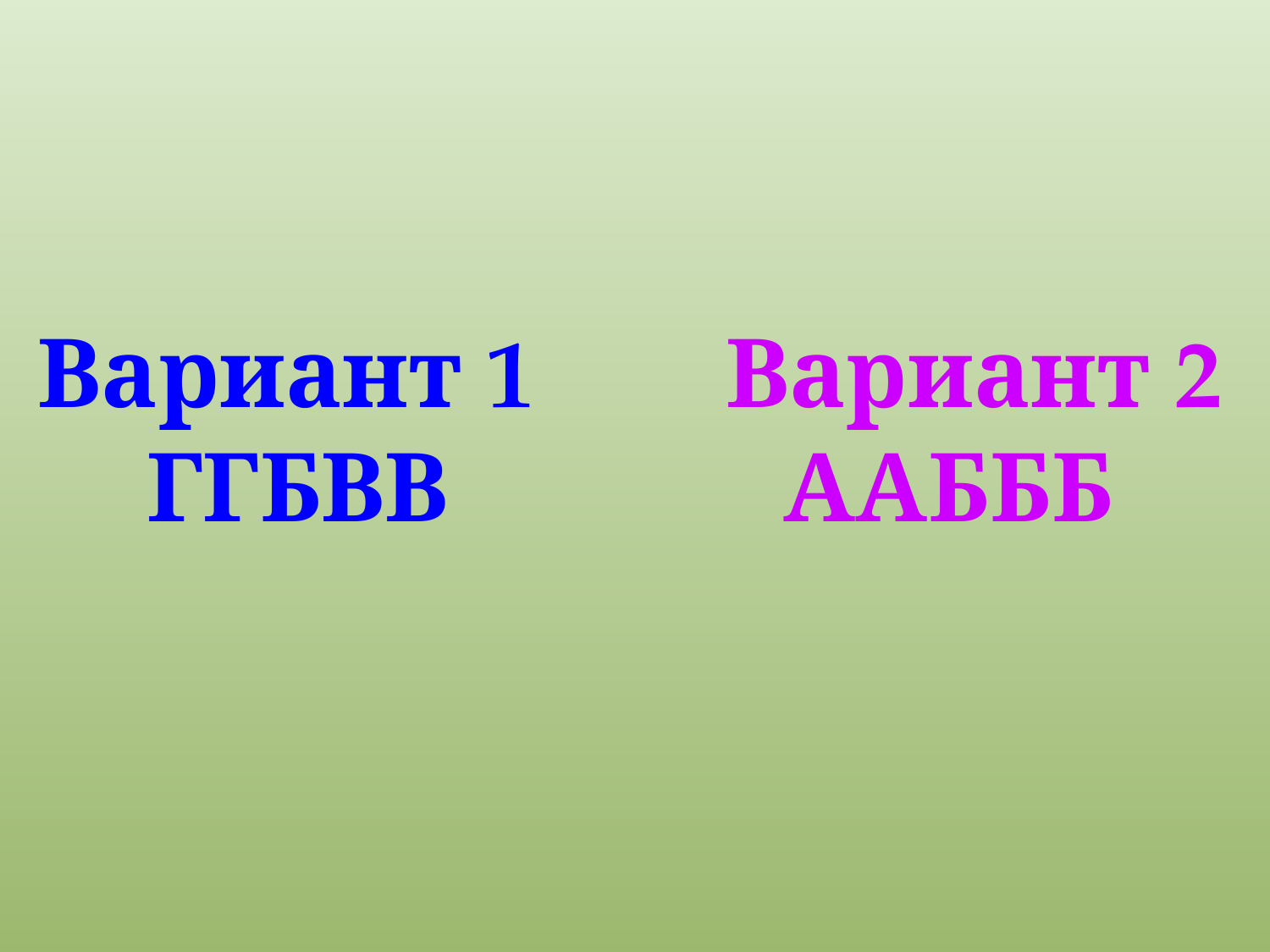

# Вариант 1        Вариант 2 ГГБВВ              ААБББ